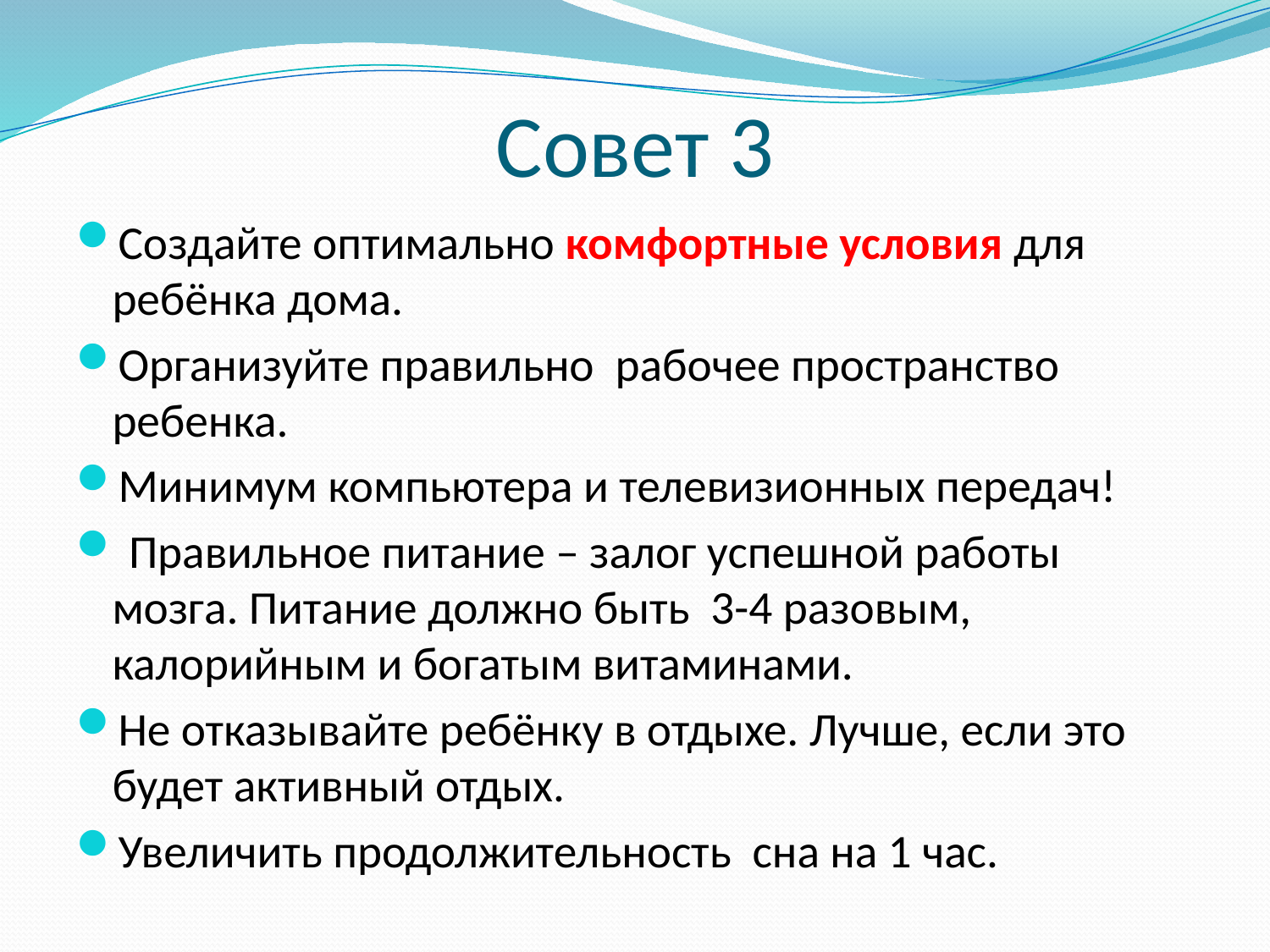

# Совет 3
Создайте оптимально комфортные условия для ребёнка дома.
Организуйте правильно  рабочее пространство ребенка.
Минимум компьютера и телевизионных передач!
 Правильное питание – залог успешной работы мозга. Питание должно быть  3-4 разовым, калорийным и богатым витаминами.
Не отказывайте ребёнку в отдыхе. Лучше, если это будет активный отдых.
Увеличить продолжительность  сна на 1 час.